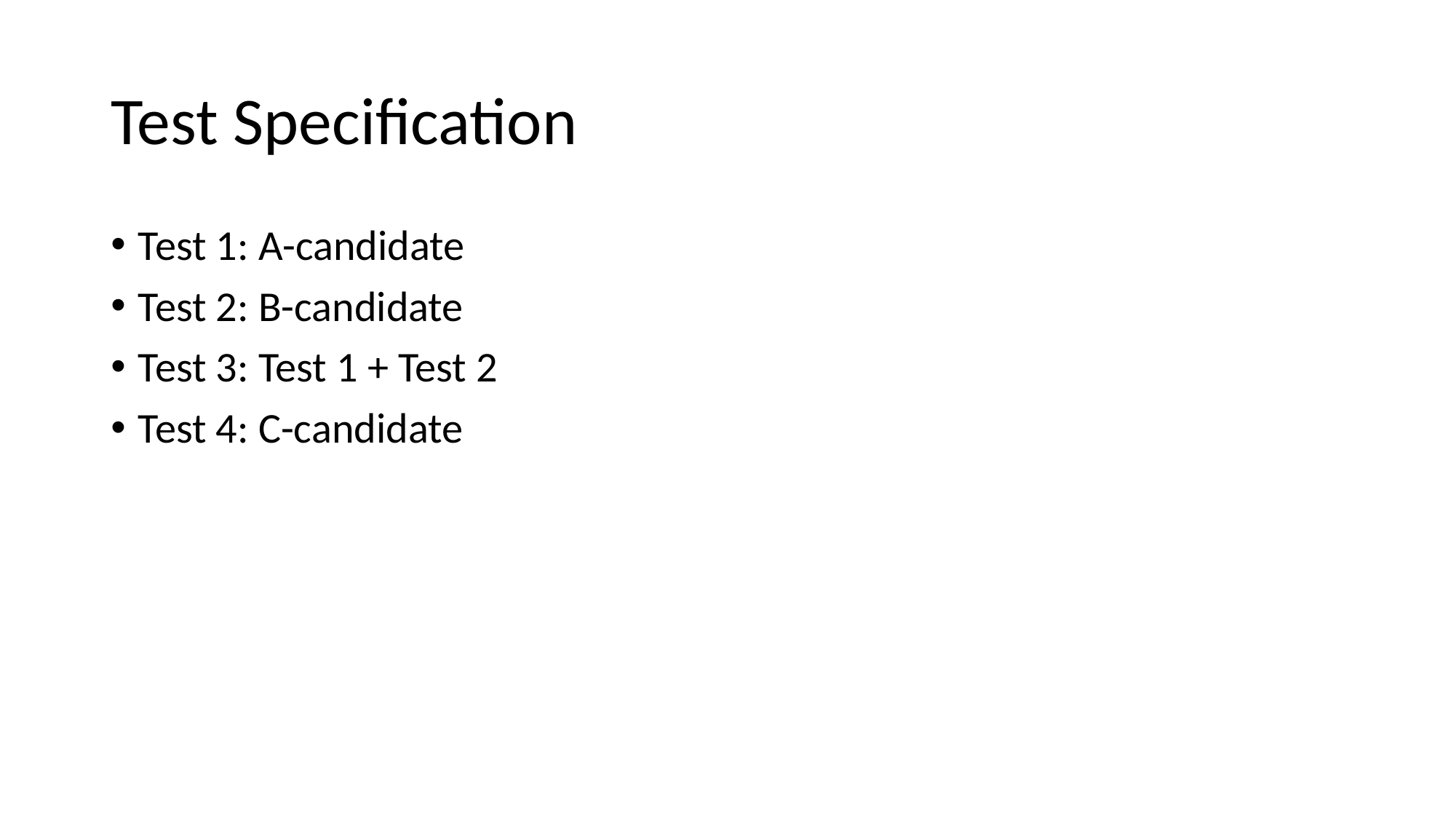

# Test Specification
Test 1: A-candidate
Test 2: B-candidate
Test 3: Test 1 + Test 2
Test 4: C-candidate